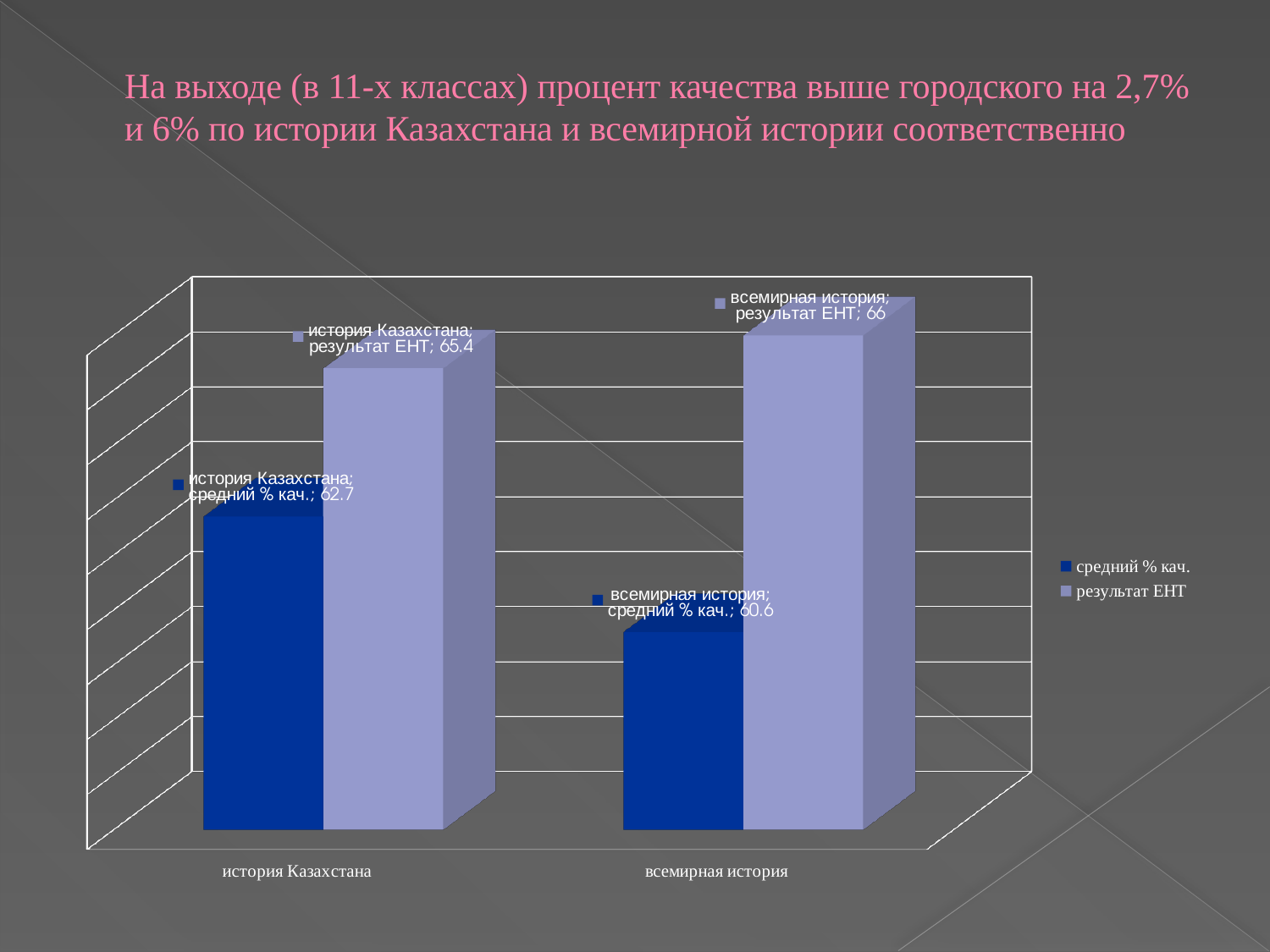

# На выходе (в 11-х классах) процент качества выше городского на 2,7% и 6% по истории Казахстана и всемирной истории соответственно

[unsupported chart]